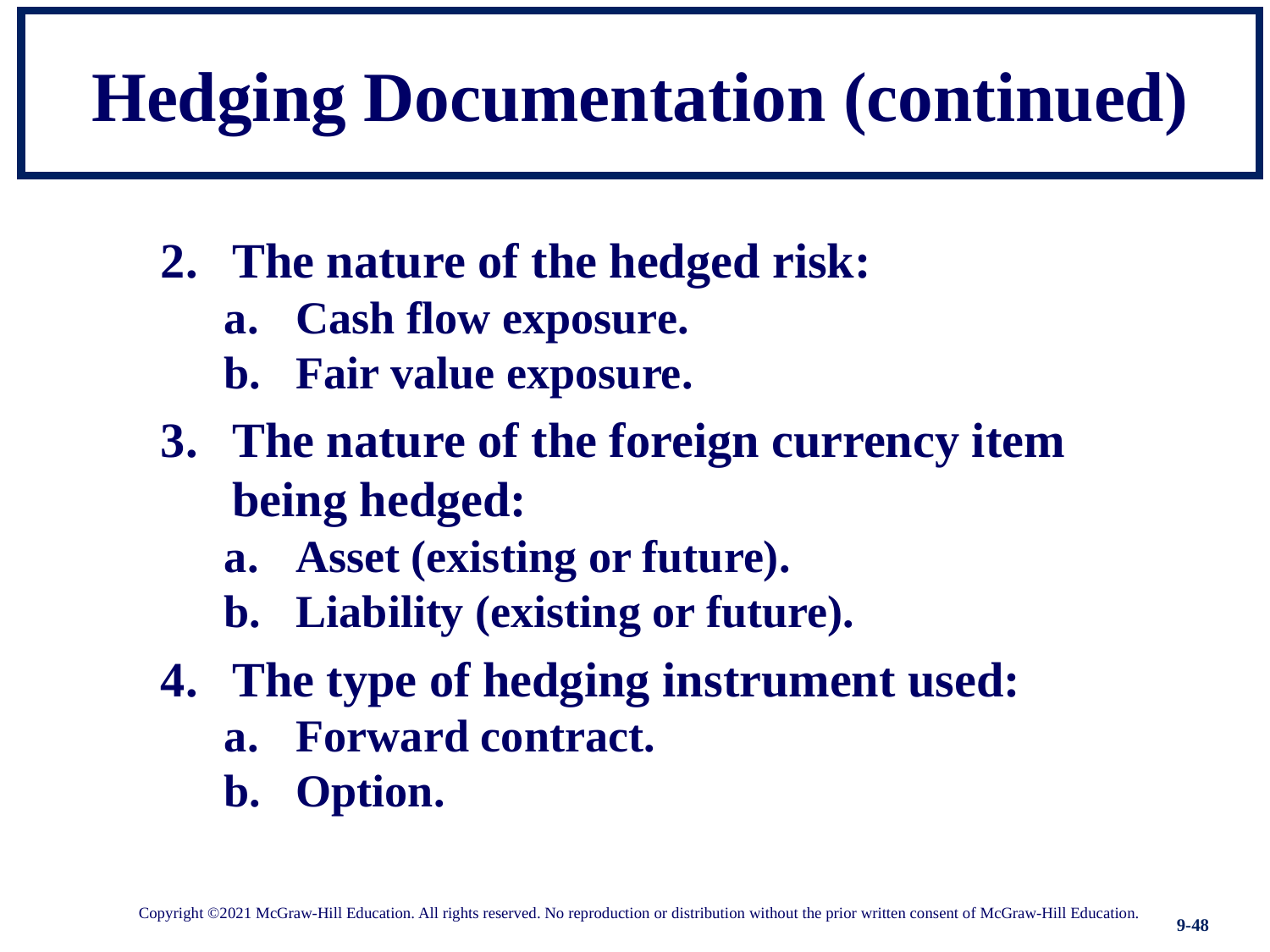

# Hedging Documentation (continued)

The nature of the hedged risk:
Cash flow exposure.
Fair value exposure.
The nature of the foreign currency item being hedged:
Asset (existing or future).
Liability (existing or future).
The type of hedging instrument used:
Forward contract.
Option.

Copyright ©2021 McGraw-Hill Education. All rights reserved. No reproduction or distribution without the prior written consent of McGraw-Hill Education.
9-48